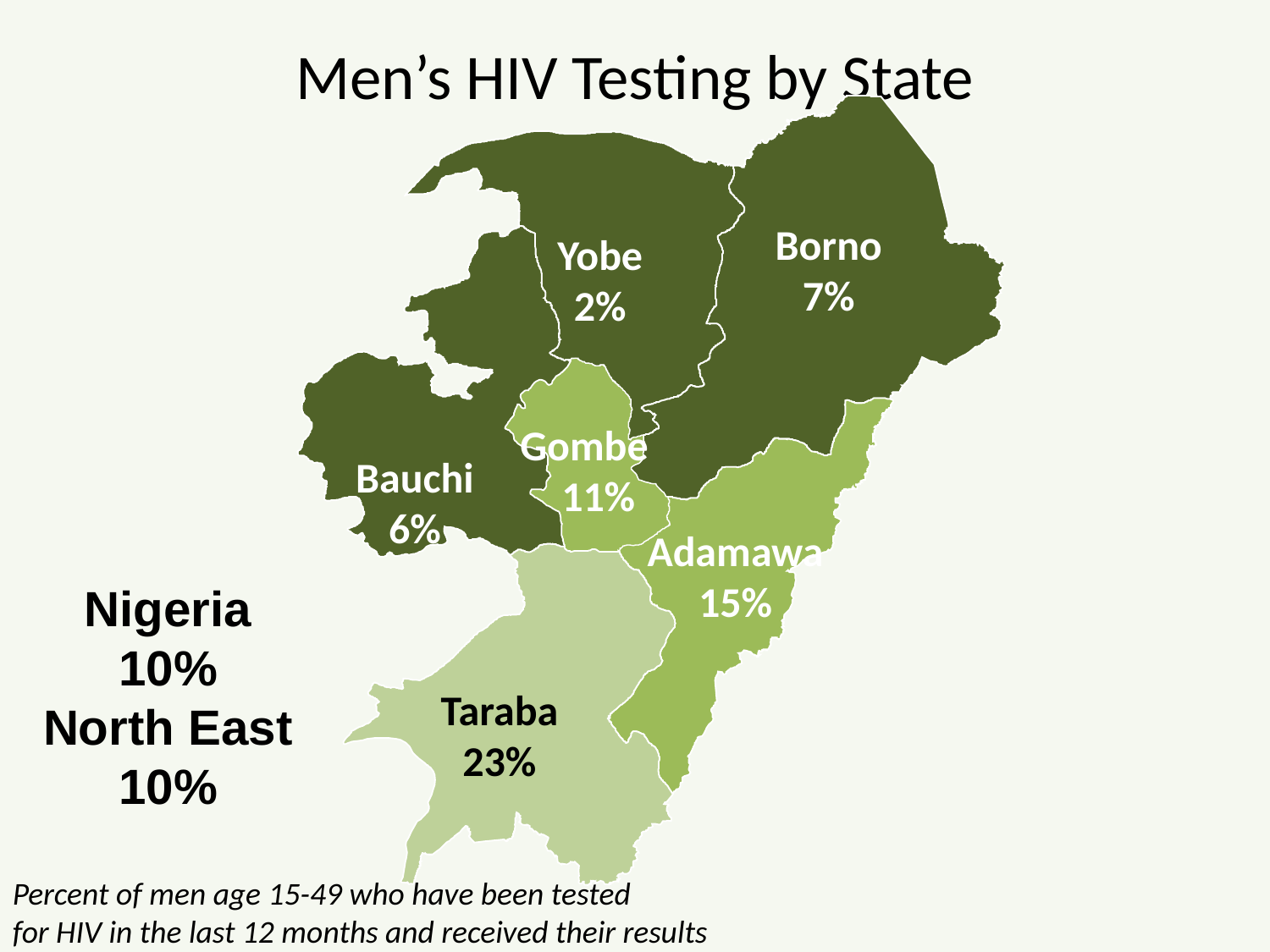

# Men’s HIV Testing by State

Borno
7%
Yobe
2%
Gombe
   11%
Bauchi
6%
Adamawa
15%
Nigeria
10%
North East
10%

Taraba
23%
Percent of men age 15-49 who have been tested
for HIV in the last 12 months and received their results